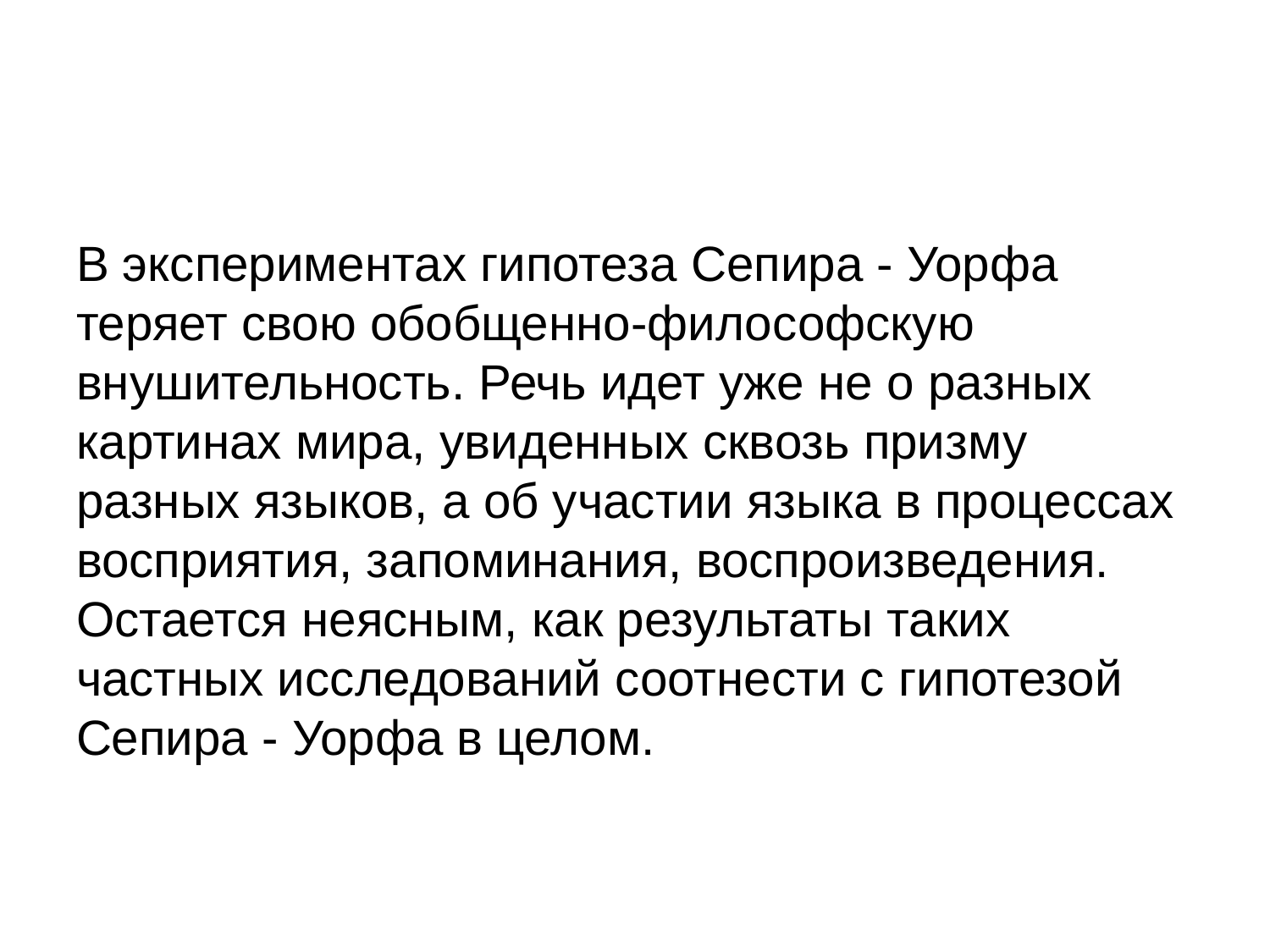

#
В экспериментах гипотеза Сепира - Уорфа теряет свою обобщенно-философскую внушительность. Речь идет уже не о разных картинах мира, увиденных сквозь призму разных языков, а об участии языка в процессах восприятия, запоминания, воспроизведения. Остается неясным, как результаты таких частных исследований соотнести с гипотезой Сепира - Уорфа в целом.